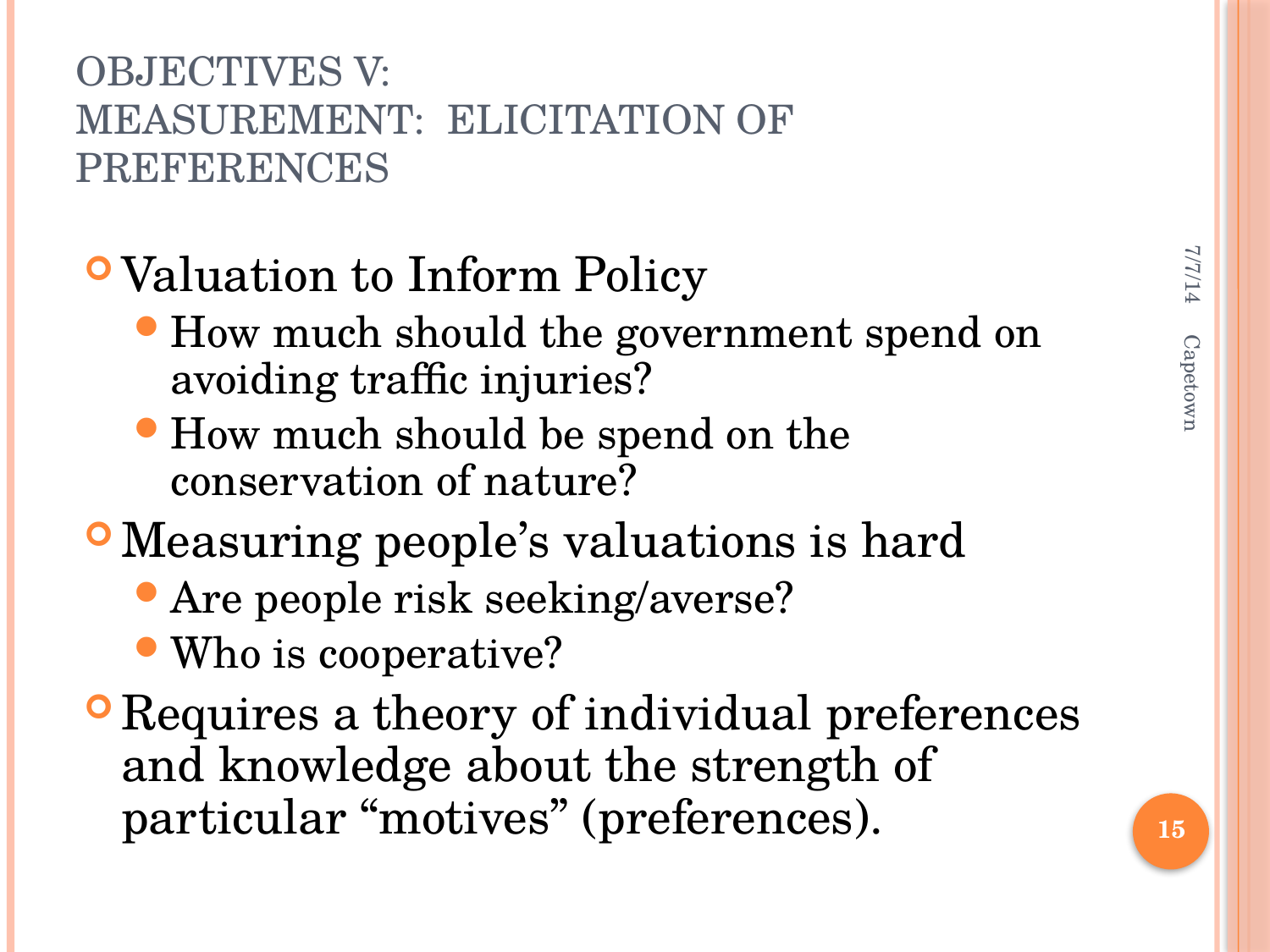

# Objectives V: measurement:  elicitation of preferences
7/7/14
Valuation to Inform Policy
How much should the government spend on avoiding traffic injuries?
How much should be spend on the conservation of nature?
Measuring people’s valuations is hard
Are people risk seeking/averse?
Who is cooperative?
Requires a theory of individual preferences and knowledge about the strength of particular “motives” (preferences).
Capetown
15